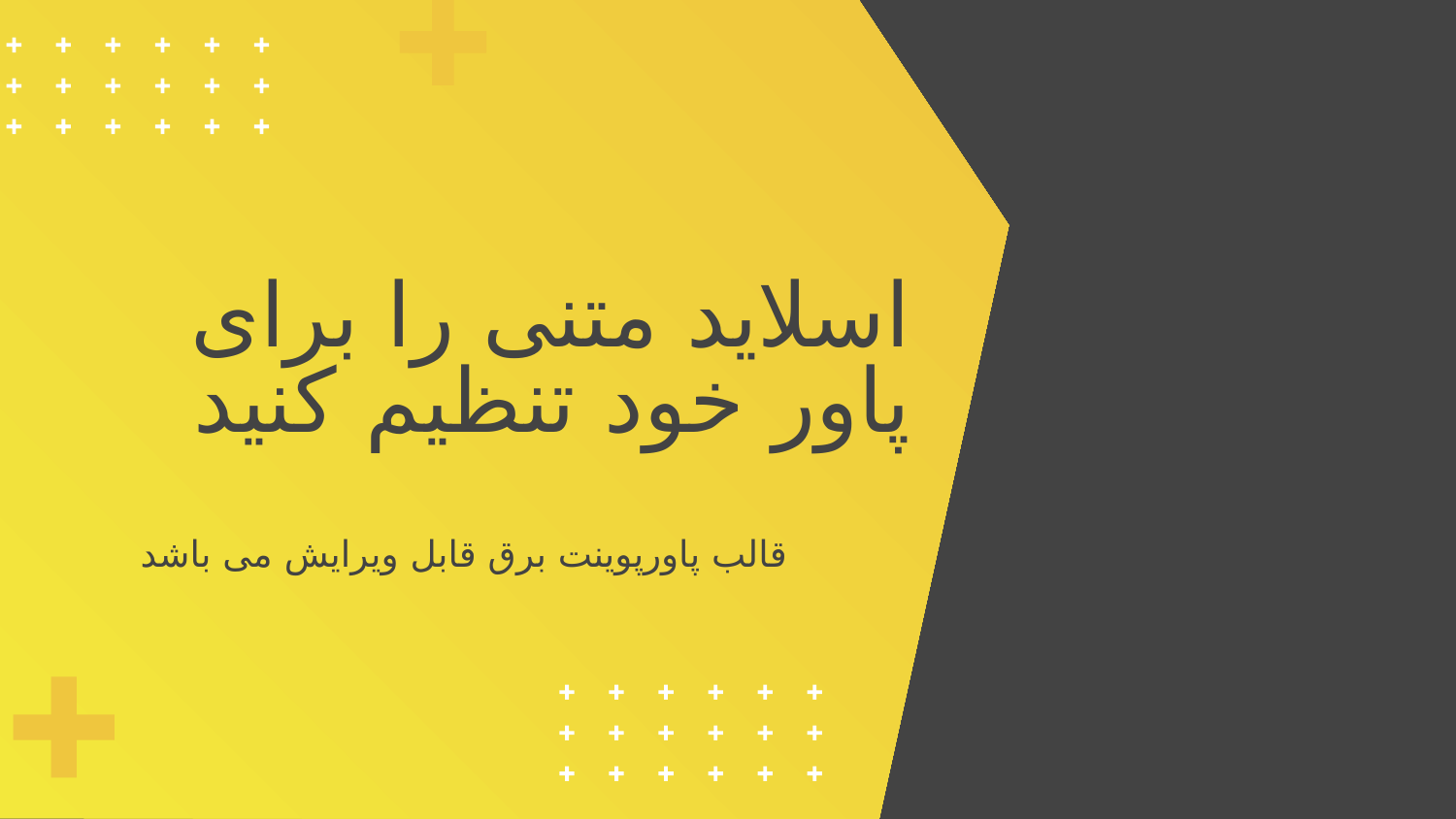

# اسلاید متنی را برای پاور خود تنظیم کنید
قالب پاورپوینت برق قابل ویرایش می باشد